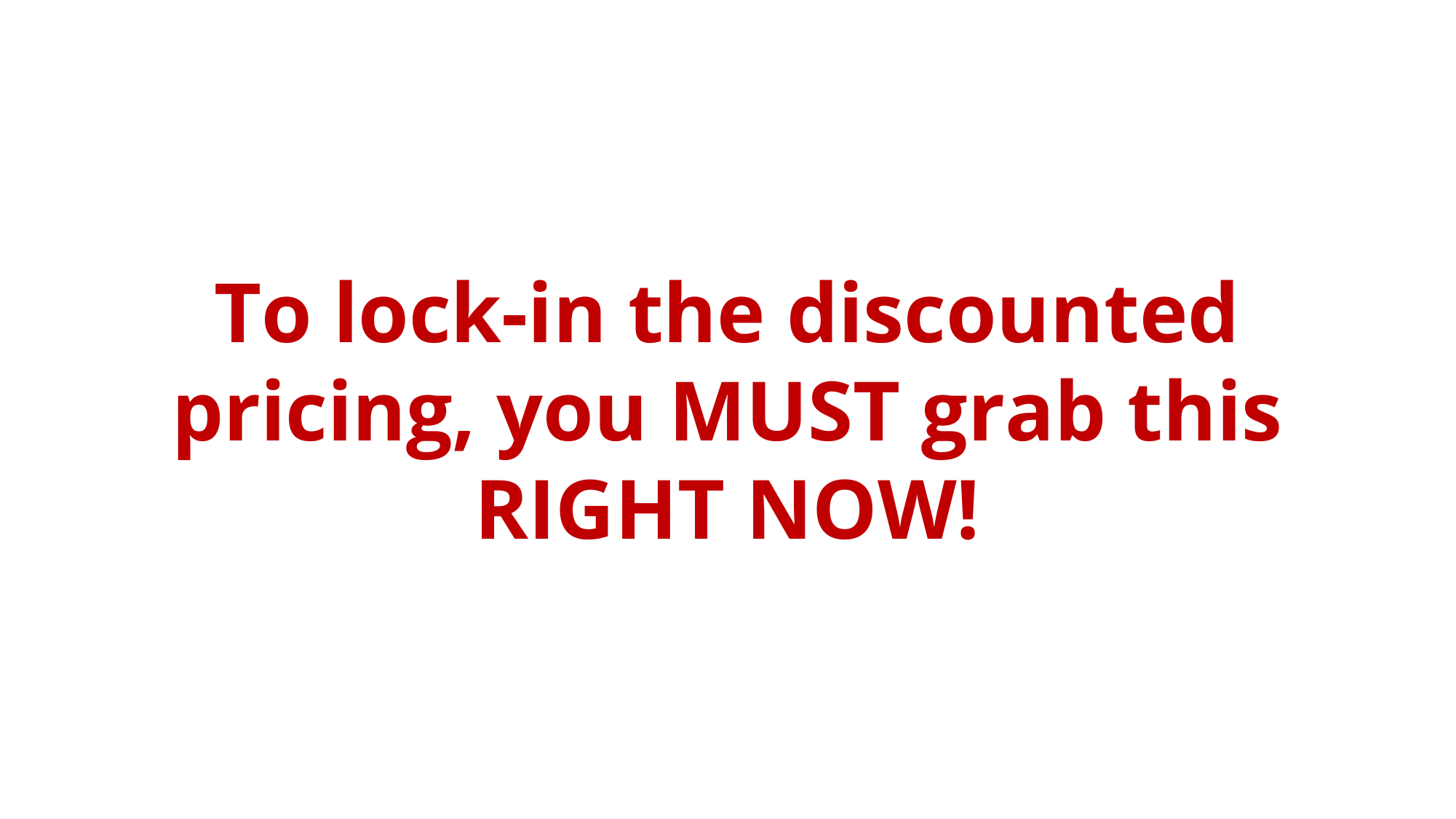

To lock-in the discounted pricing, you MUST grab this RIGHT NOW!